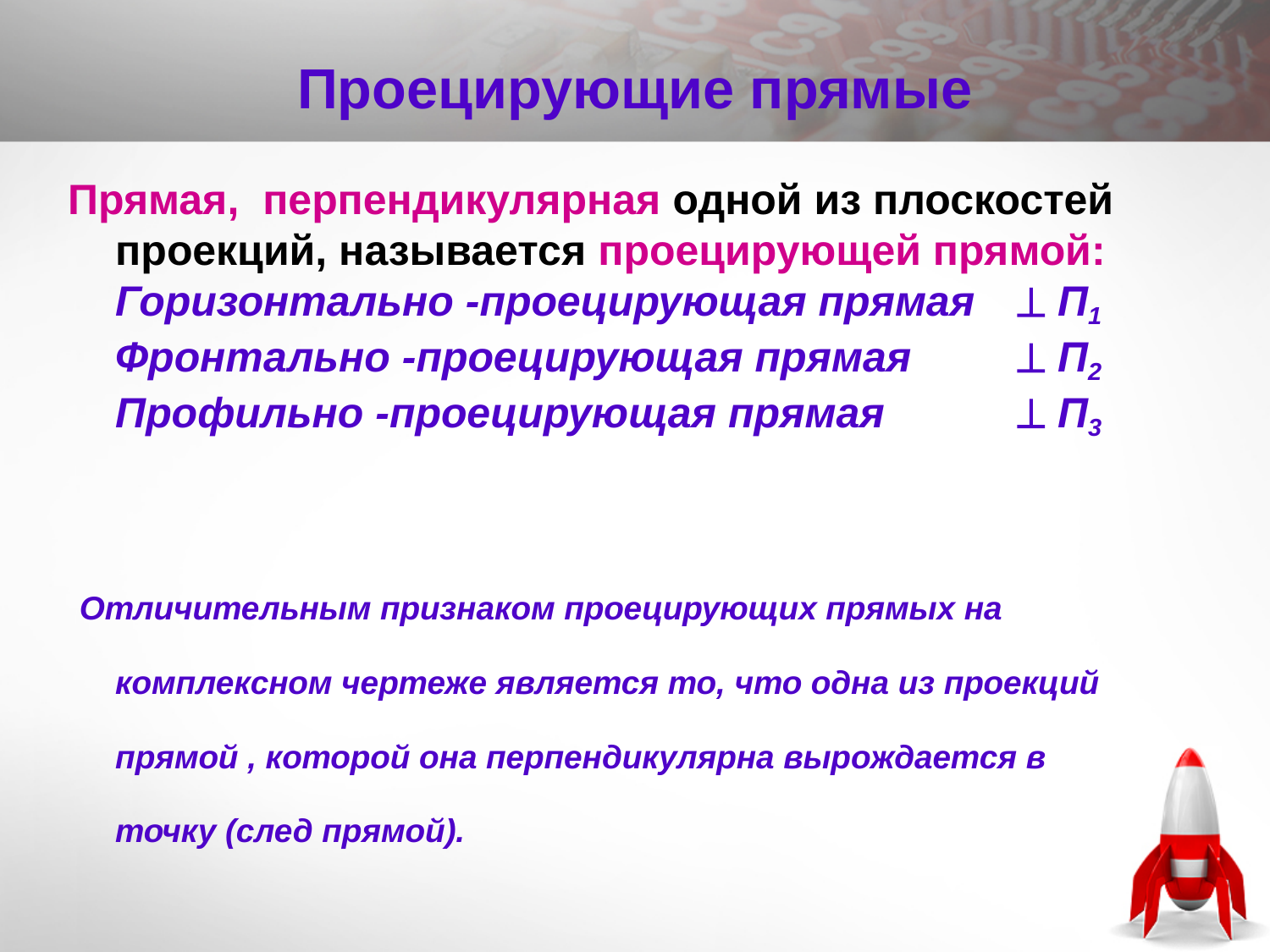

# Проецирующие прямые
Прямая,  перпендикулярная одной из плоскостей проекций, называется проецирующей прямой:
	Горизонтально -проецирующая прямая  	 ⊥ П1
	Фронтально -проецирующая прямая     	 ⊥ П2
	Профильно -проецирующая прямая   	 ⊥ П3

 Отличительным признаком проецирующих прямых на комплексном чертеже является то, что одна из проекций прямой , которой она перпендикулярна вырождается в точку (след прямой).

Все точки, принадлежащие проецирующей прямой, проецируются на ее след.